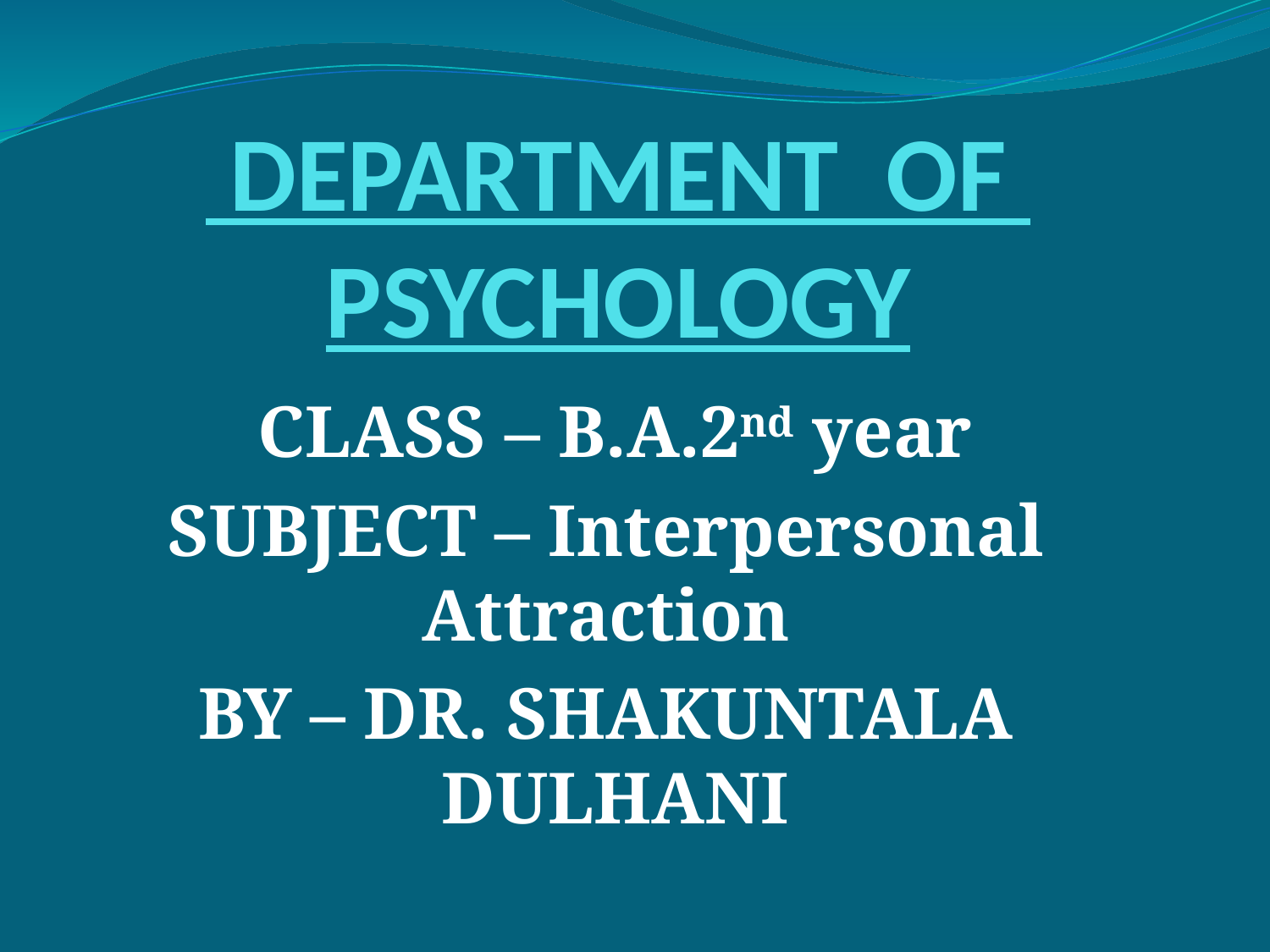

# DEPARTMENT  OF  PSYCHOLOGY
CLASS – B.A.2nd year
SUBJECT – Interpersonal  Attraction
BY – DR. SHAKUNTALA  DULHANI